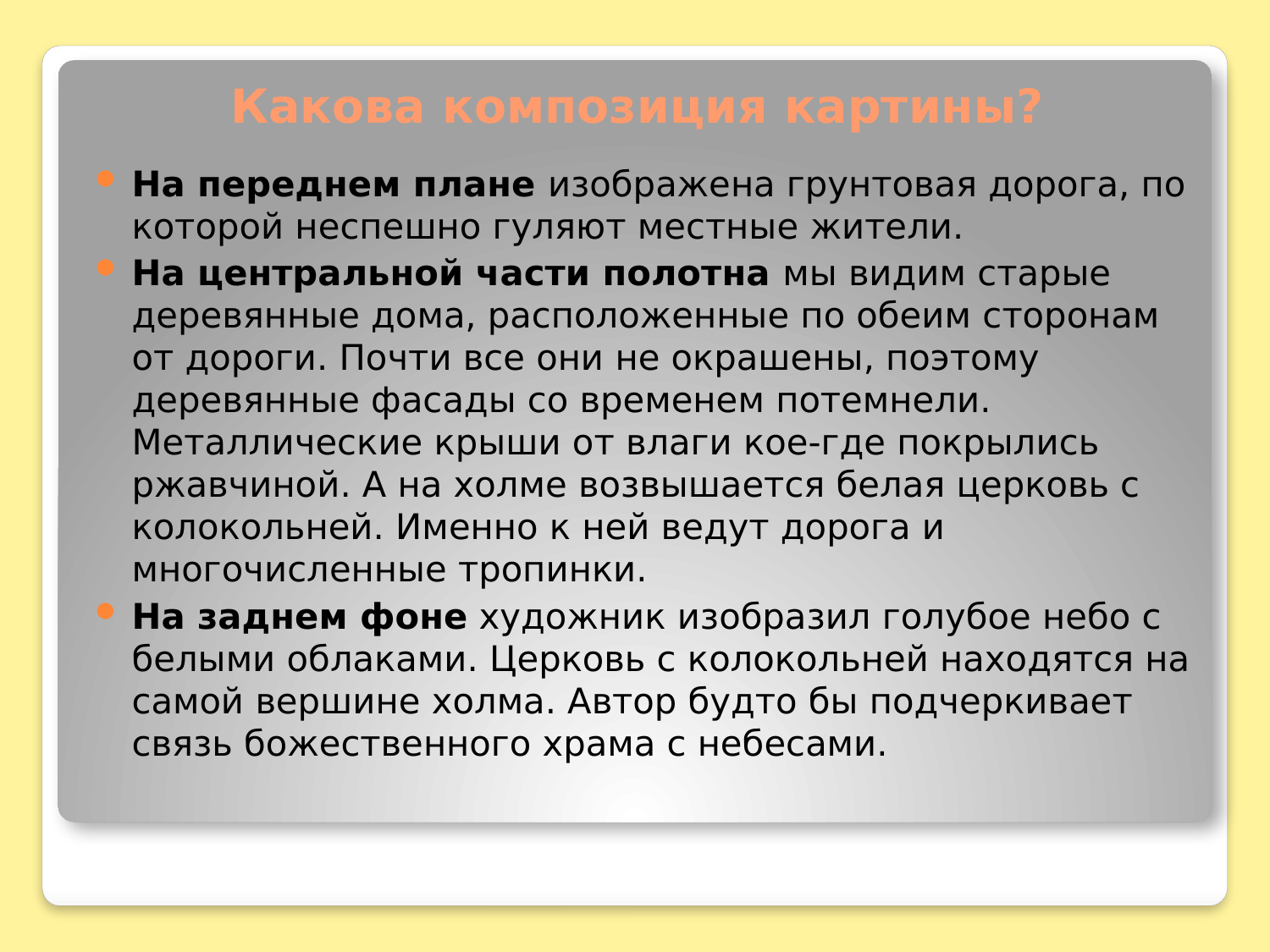

# Какова композиция картины?
На переднем плане изображена грунтовая дорога, по которой неспешно гуляют местные жители.
На центральной части полотна мы видим старые деревянные дома, расположенные по обеим сторонам от дороги. Почти все они не окрашены, поэтому деревянные фасады со временем потемнели. Металлические крыши от влаги кое-где покрылись ржавчиной. А на холме возвышается белая церковь с колокольней. Именно к ней ведут дорога и многочисленные тропинки.
На заднем фоне художник изобразил голубое небо с белыми облаками. Церковь с колокольней находятся на самой вершине холма. Автор будто бы подчеркивает связь божественного храма с небесами.